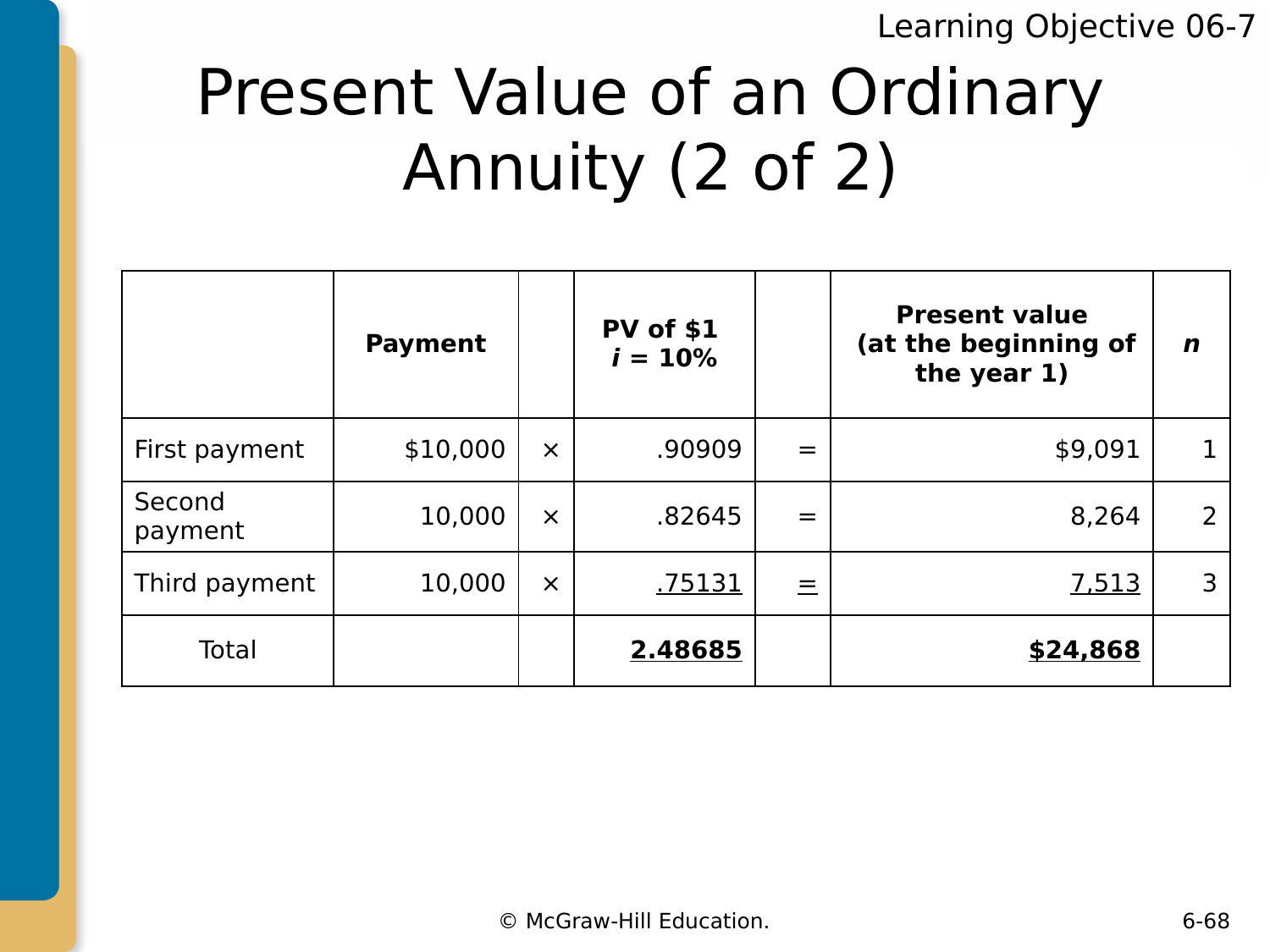

Learning Objective 06-7
# Present Value of an Ordinary Annuity (2 of 2)
|  | Payment |  | PV of $1 i = 10% |  | Present value (at the beginning of the year 1) | n |
| --- | --- | --- | --- | --- | --- | --- |
| First payment | $10,000 | × | .90909 | = | $9,091 | 1 |
| Second payment | 10,000 | × | .82645 | = | 8,264 | 2 |
| Third payment | 10,000 | × | .75131 | = | 7,513 | 3 |
| Total |  |  | 2.48685 |  | $24,868 |  |